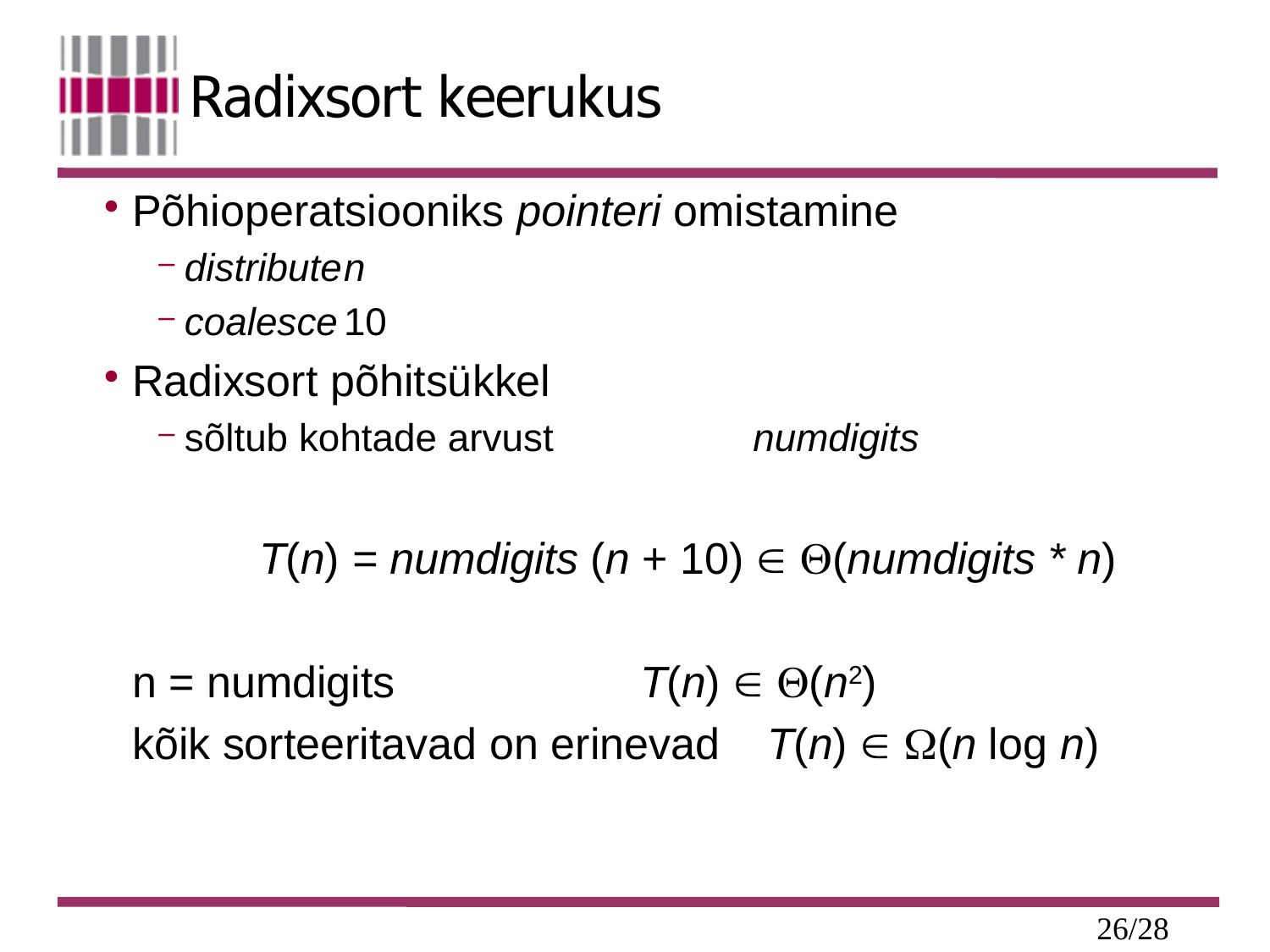

# Radixsort keerukus
Põhioperatsiooniks pointeri omistamine
distribute	n
coalesce	10
Radixsort põhitsükkel
sõltub kohtade arvust	numdigits

		T(n) = numdigits (n + 10) ∈ Θ(numdigits * n)

	n = numdigits  	 	T(n) ∈ Θ(n2)
	kõik sorteeritavad on erinevad	T(n) ∈ Ω(n log n)